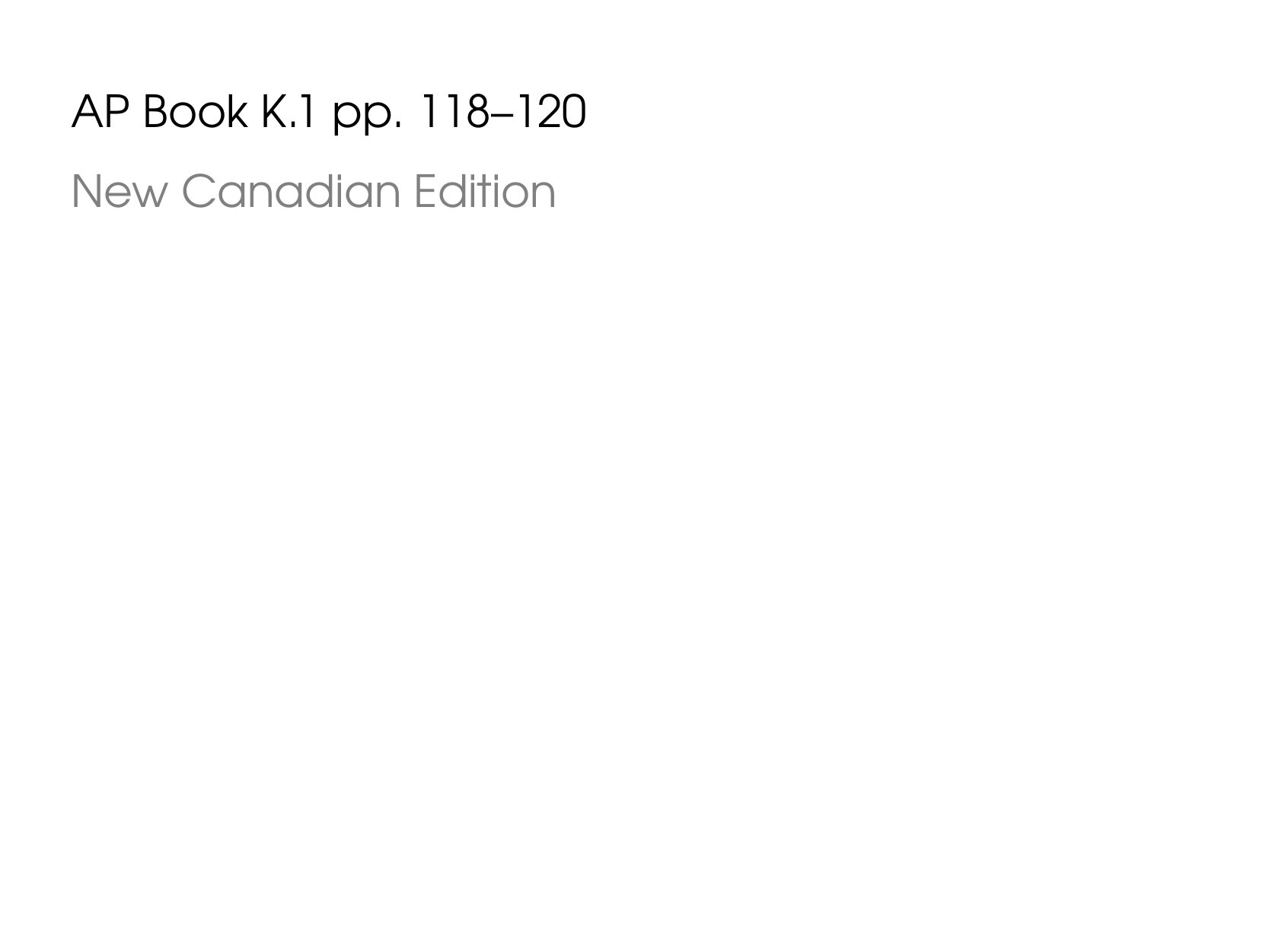

AP Book K.1 pp. 118–120
New Canadian Edition